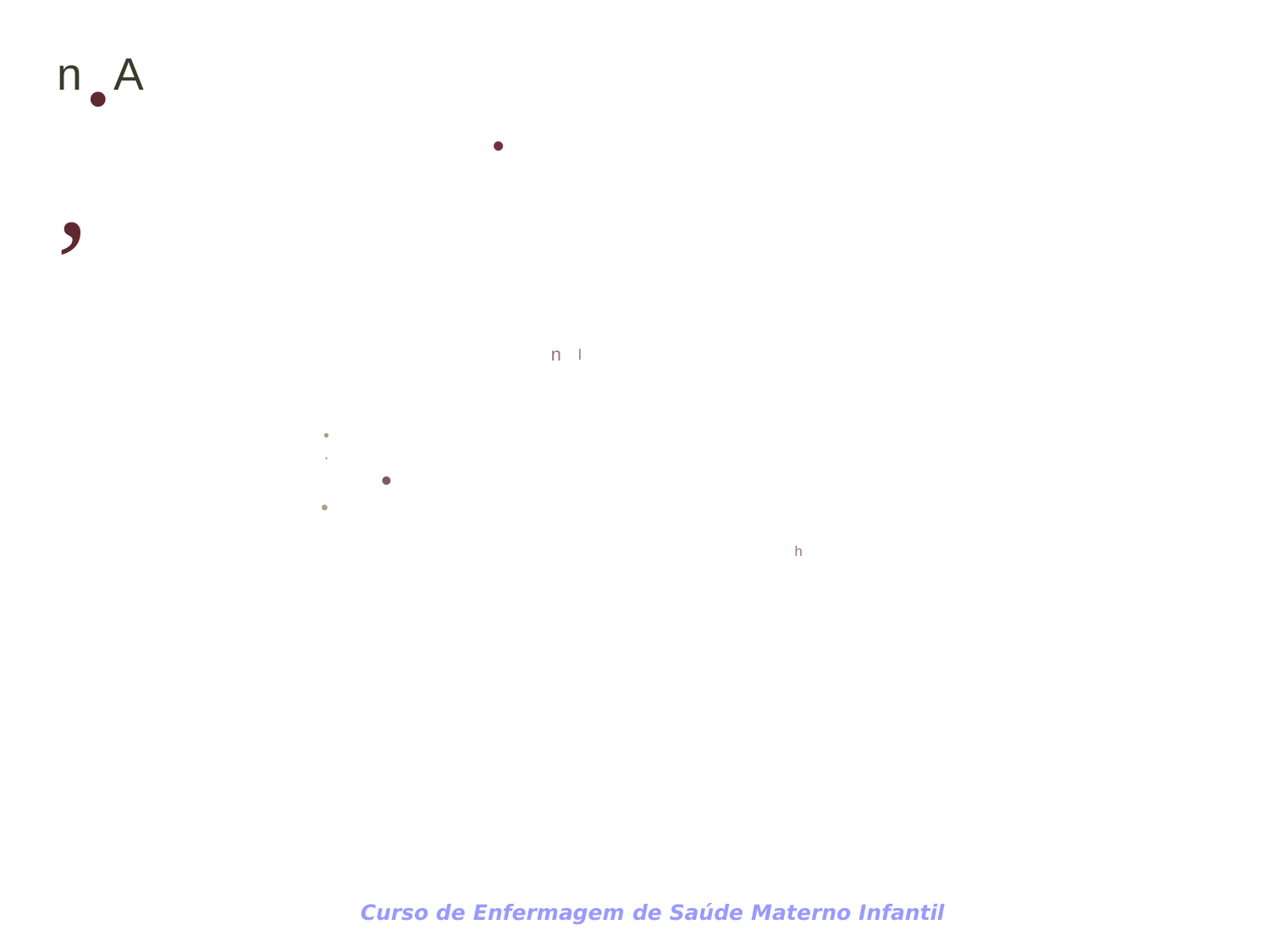

n.A,

•

n

I

•.

•
•

h

Curso de Enfermagem de Saúde Materno Infantil